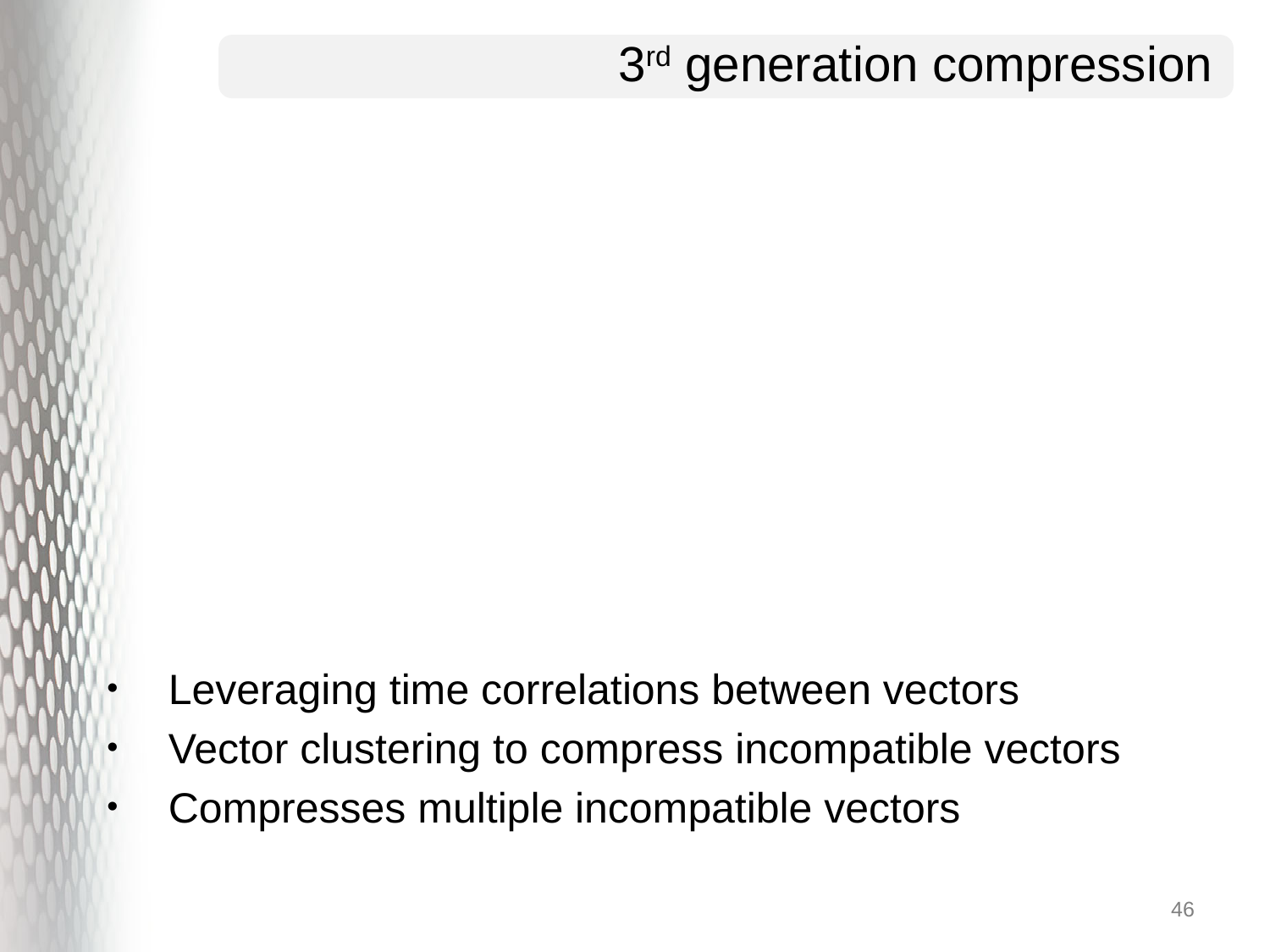

# 3rd generation compression
Leveraging time correlations between vectors
Vector clustering to compress incompatible vectors
Compresses multiple incompatible vectors